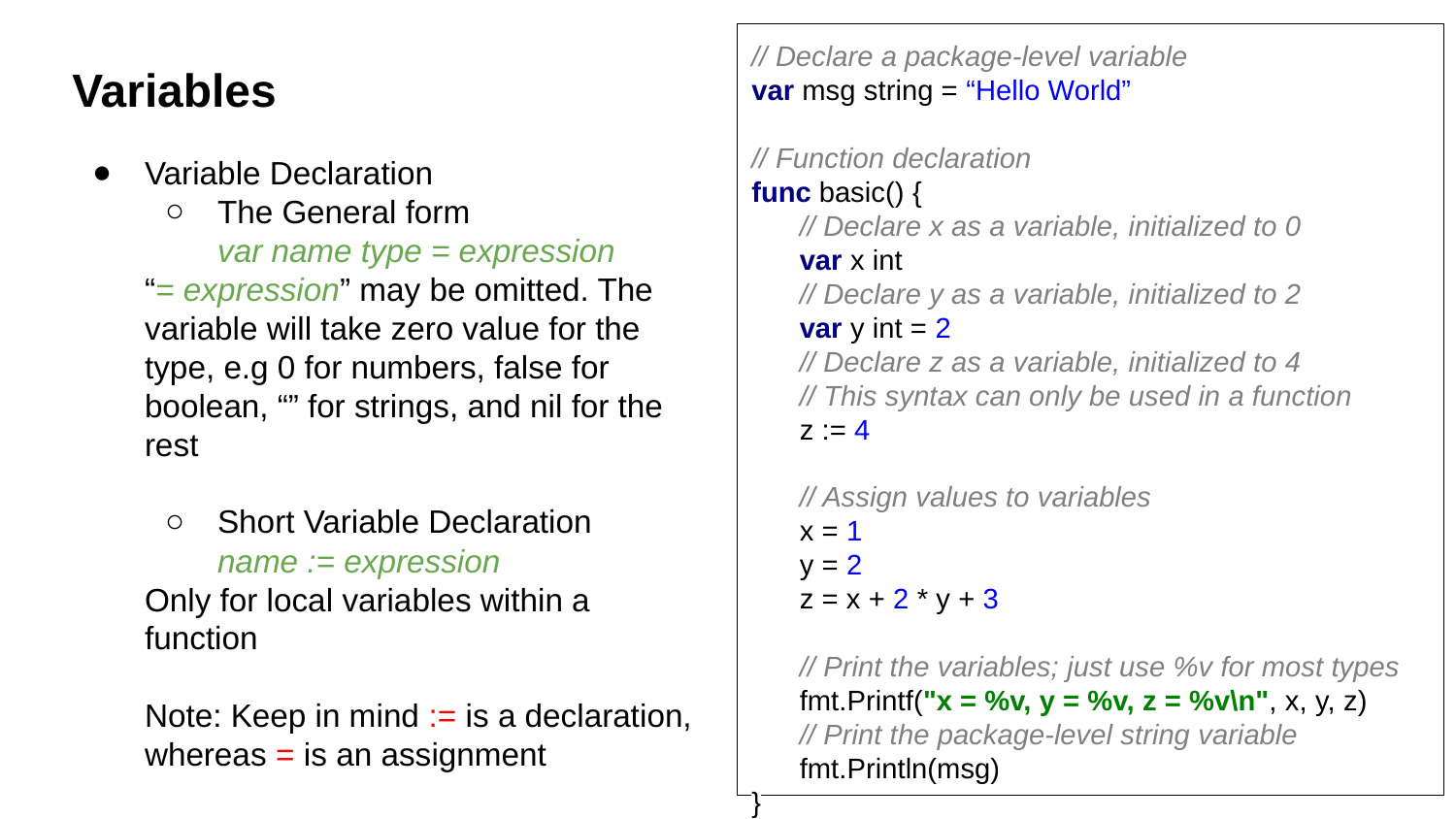

// Declare a package-level variable
var msg string = “Hello World”

// Function declaration
func basic() {
      // Declare x as a variable, initialized to 0
      var x int
      // Declare y as a variable, initialized to 2
      var y int = 2
      // Declare z as a variable, initialized to 4
      // This syntax can only be used in a function
      z := 4

      // Assign values to variables
      x = 1
      y = 2
      z = x + 2 * y + 3

      // Print the variables; just use %v for most types
      fmt.Printf("x = %v, y = %v, z = %v\n", x, y, z)
      // Print the package-level string variable
      fmt.Println(msg)
}
Variables
Variable Declaration
The General form
var name type = expression
“= expression” may be omitted. The variable will take zero value for the type, e.g 0 for numbers, false for boolean, “” for strings, and nil for the rest

Short Variable Declaration
name := expression
Only for local variables within a function

Note: Keep in mind := is a declaration, whereas = is an assignment